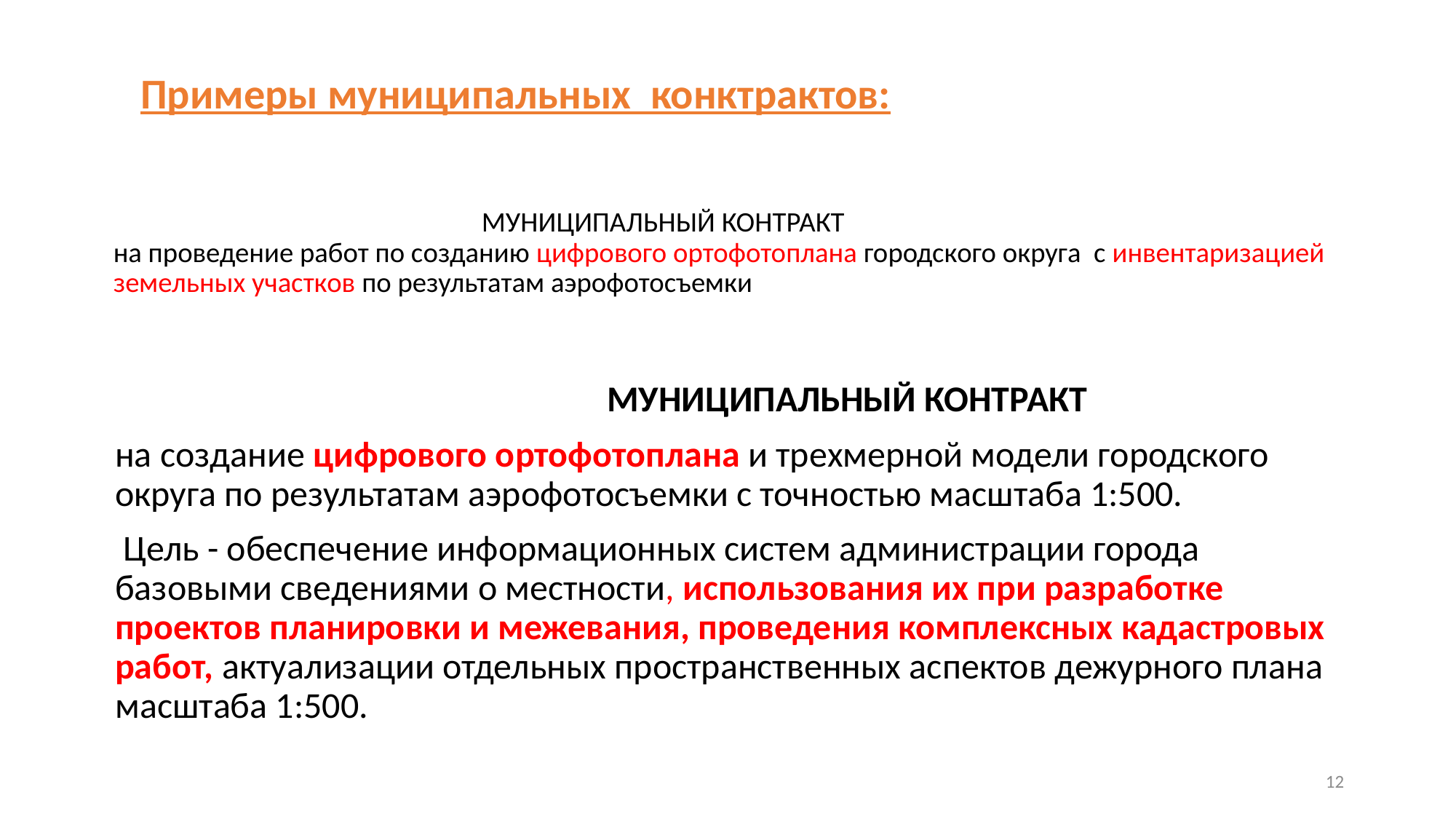

Примеры муниципальных  конктрактов:
# МУНИЦИПАЛЬНЫЙ КОНТРАКТ на проведение работ по созданию цифрового ортофотоплана городского округа  с инвентаризацией земельных участков по результатам аэрофотосъемки

                                                   МУНИЦИПАЛЬНЫЙ КОНТРАКТ
на создание цифрового ортофотоплана и трехмерной модели городского округа по результатам аэрофотосъемки с точностью масштаба 1:500.
 Цель - обеспечение информационных систем администрации города базовыми сведениями о местности, использования их при разработке проектов планировки и межевания, проведения комплексных кадастровых работ, актуализации отдельных пространственных аспектов дежурного плана масштаба 1:500.
12